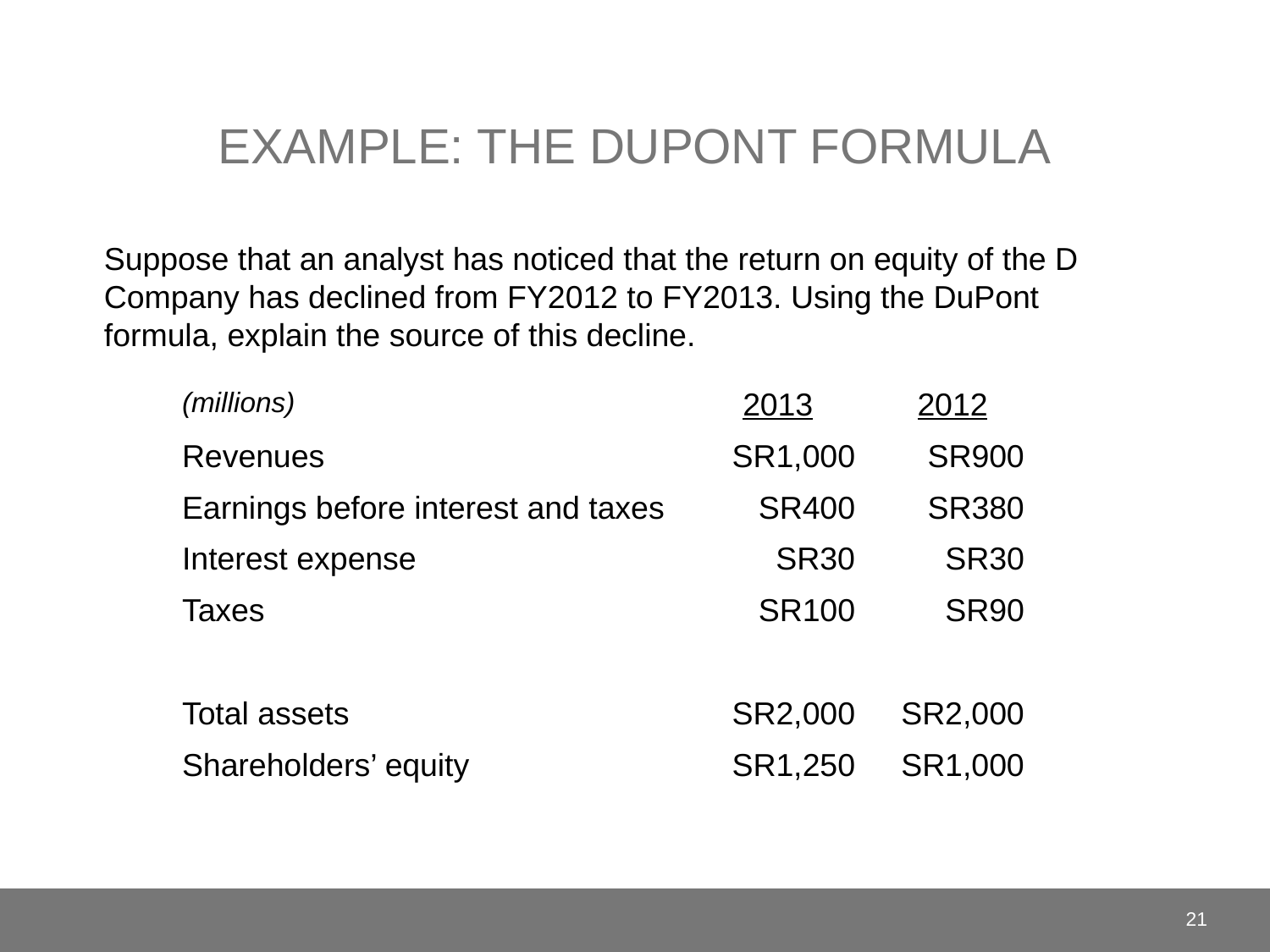

# Example: The DuPont Formula
Suppose that an analyst has noticed that the return on equity of the D Company has declined from FY2012 to FY2013. Using the DuPont formula, explain the source of this decline.
| (millions) | 2013 | 2012 |
| --- | --- | --- |
| Revenues | SR1,000 | SR900 |
| Earnings before interest and taxes | SR400 | SR380 |
| Interest expense | SR30 | SR30 |
| Taxes | SR100 | SR90 |
|  |  |  |
| Total assets | SR2,000 | SR2,000 |
| Shareholders’ equity | SR1,250 | SR1,000 |
21